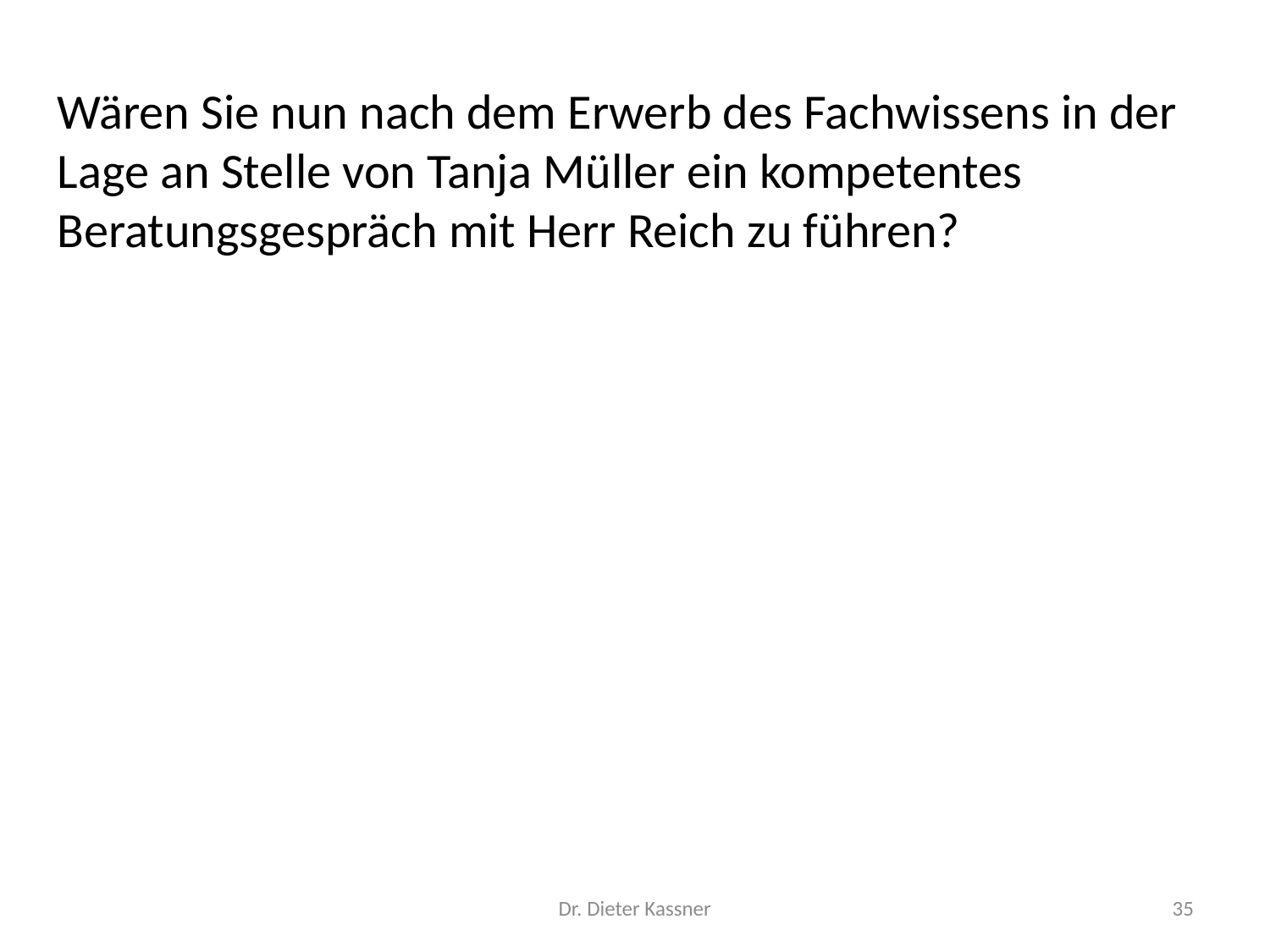

Wären Sie nun nach dem Erwerb des Fachwissens in der Lage an Stelle von Tanja Müller ein kompetentes Beratungsgespräch mit Herr Reich zu führen?
Dr. Dieter Kassner
35